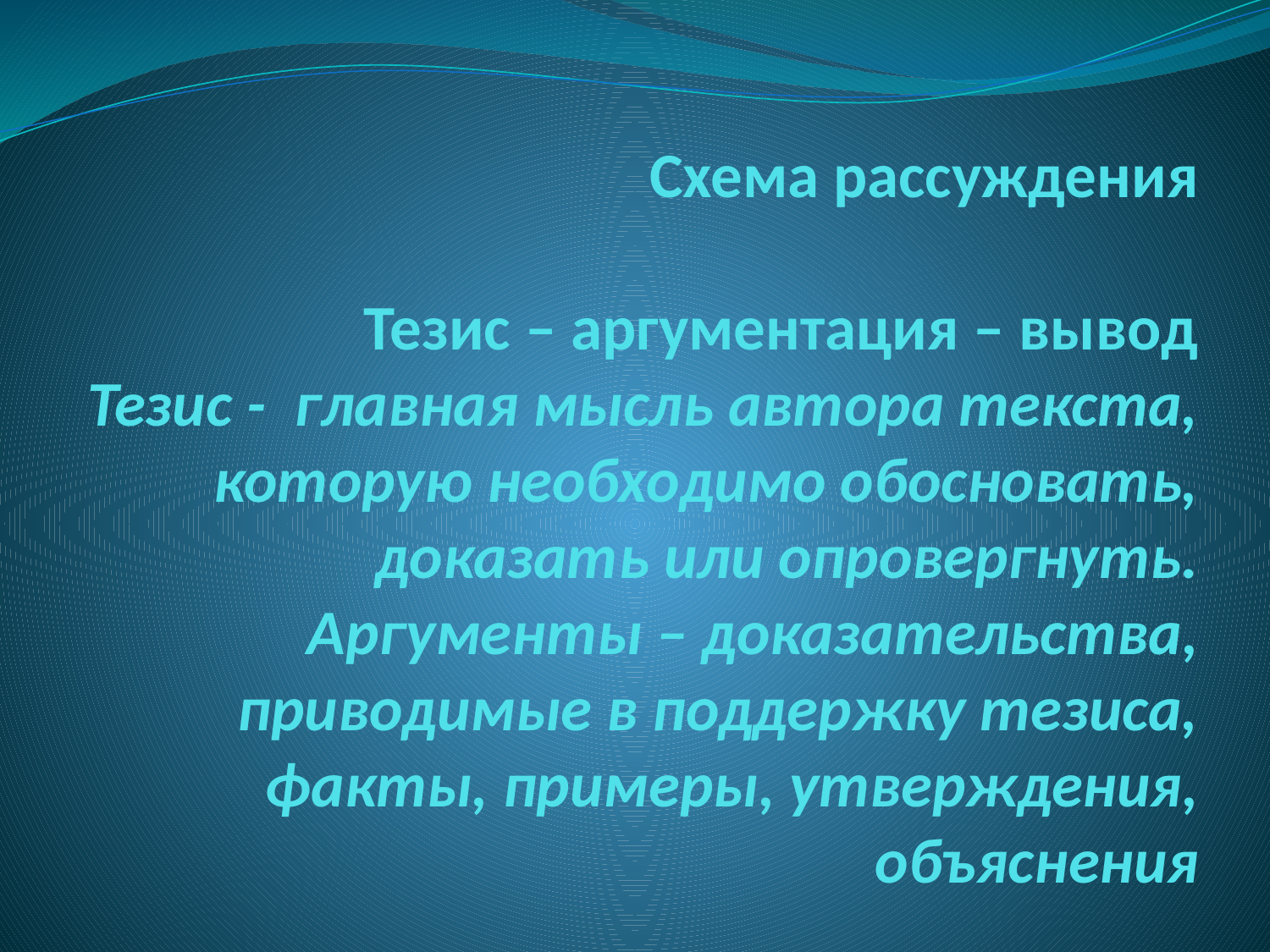

# Схема рассуждения   Тезис – аргументация – вывод Тезис -  главная мысль автора текста, которую необходимо обосновать, доказать или опровергнуть. Аргументы – доказательства, приводимые в поддержку тезиса, факты, примеры, утверждения, объяснения